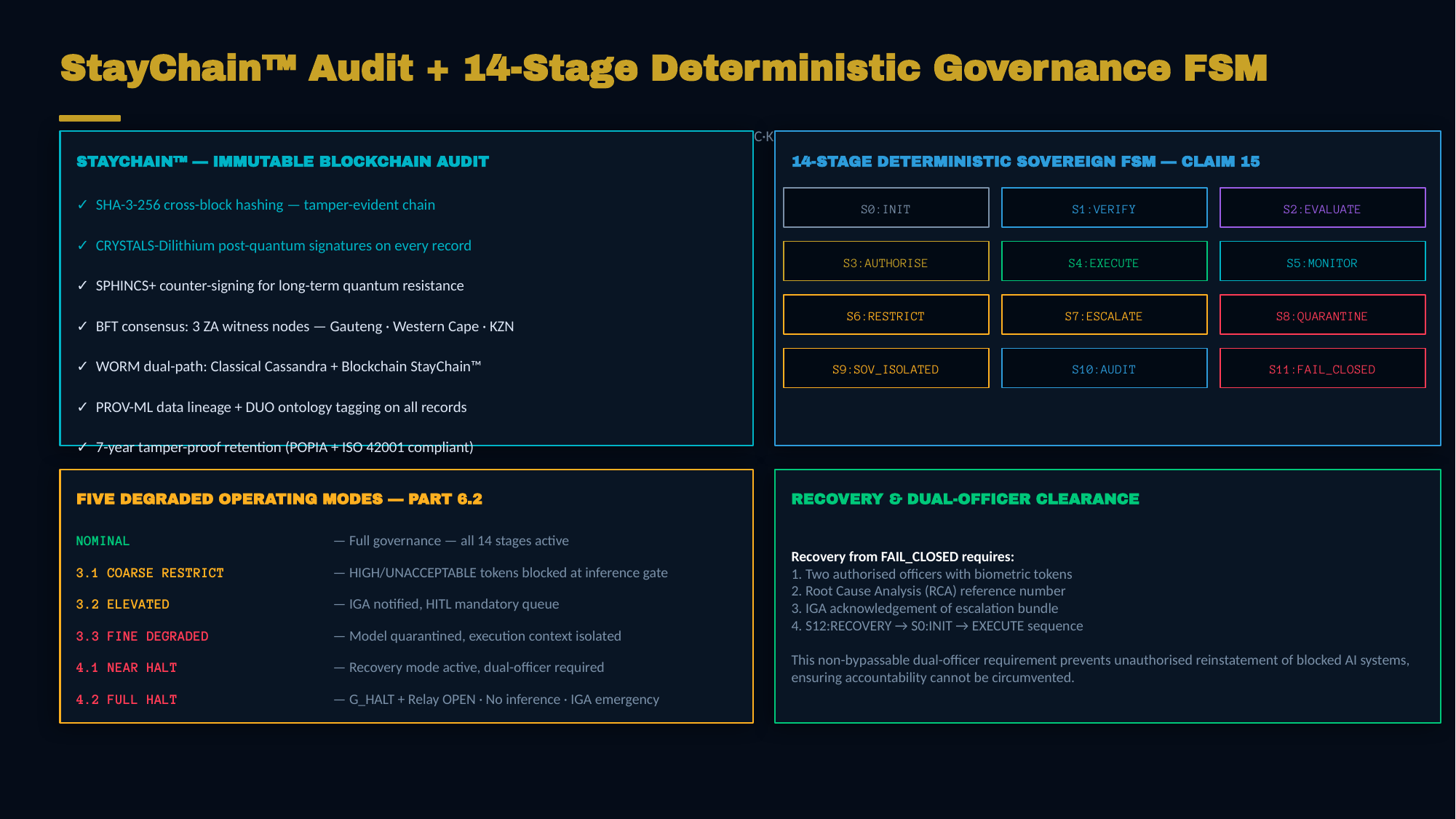

StayChain™ Audit + 14-Stage Deterministic Governance FSM

Claims 14-16: PQC blockchain audit · Claim 15: Deterministic sovereign execution sequence · BFT 3-witness (GP·WC·KZN)

STAYCHAIN™ — IMMUTABLE BLOCKCHAIN AUDIT
14-STAGE DETERMINISTIC SOVEREIGN FSM — CLAIM 15
✓  SHA-3-256 cross-block hashing — tamper-evident chain

S0:INIT
S1:VERIFY
S2:EVALUATE
✓  CRYSTALS-Dilithium post-quantum signatures on every record

S3:AUTHORISE
S4:EXECUTE
S5:MONITOR
✓  SPHINCS+ counter-signing for long-term quantum resistance

S6:RESTRICT
S7:ESCALATE
S8:QUARANTINE
✓  BFT consensus: 3 ZA witness nodes — Gauteng · Western Cape · KZN

✓  WORM dual-path: Classical Cassandra + Blockchain StayChain™
S9:SOV_ISOLATED
S10:AUDIT
S11:FAIL_CLOSED
✓  PROV-ML data lineage + DUO ontology tagging on all records
✓  7-year tamper-proof retention (POPIA + ISO 42001 compliant)

FIVE DEGRADED OPERATING MODES — PART 6.2
RECOVERY & DUAL-OFFICER CLEARANCE
Recovery from FAIL_CLOSED requires:
1. Two authorised officers with biometric tokens
2. Root Cause Analysis (RCA) reference number
3. IGA acknowledgement of escalation bundle
4. S12:RECOVERY → S0:INIT → EXECUTE sequence

This non-bypassable dual-officer requirement prevents unauthorised reinstatement of blocked AI systems, ensuring accountability cannot be circumvented.
NOMINAL
— Full governance — all 14 stages active
3.1 COARSE RESTRICT
— HIGH/UNACCEPTABLE tokens blocked at inference gate
3.2 ELEVATED
— IGA notified, HITL mandatory queue
3.3 FINE DEGRADED
— Model quarantined, execution context isolated
4.1 NEAR HALT
— Recovery mode active, dual-officer required
4.2 FULL HALT
— G_HALT + Relay OPEN · No inference · IGA emergency